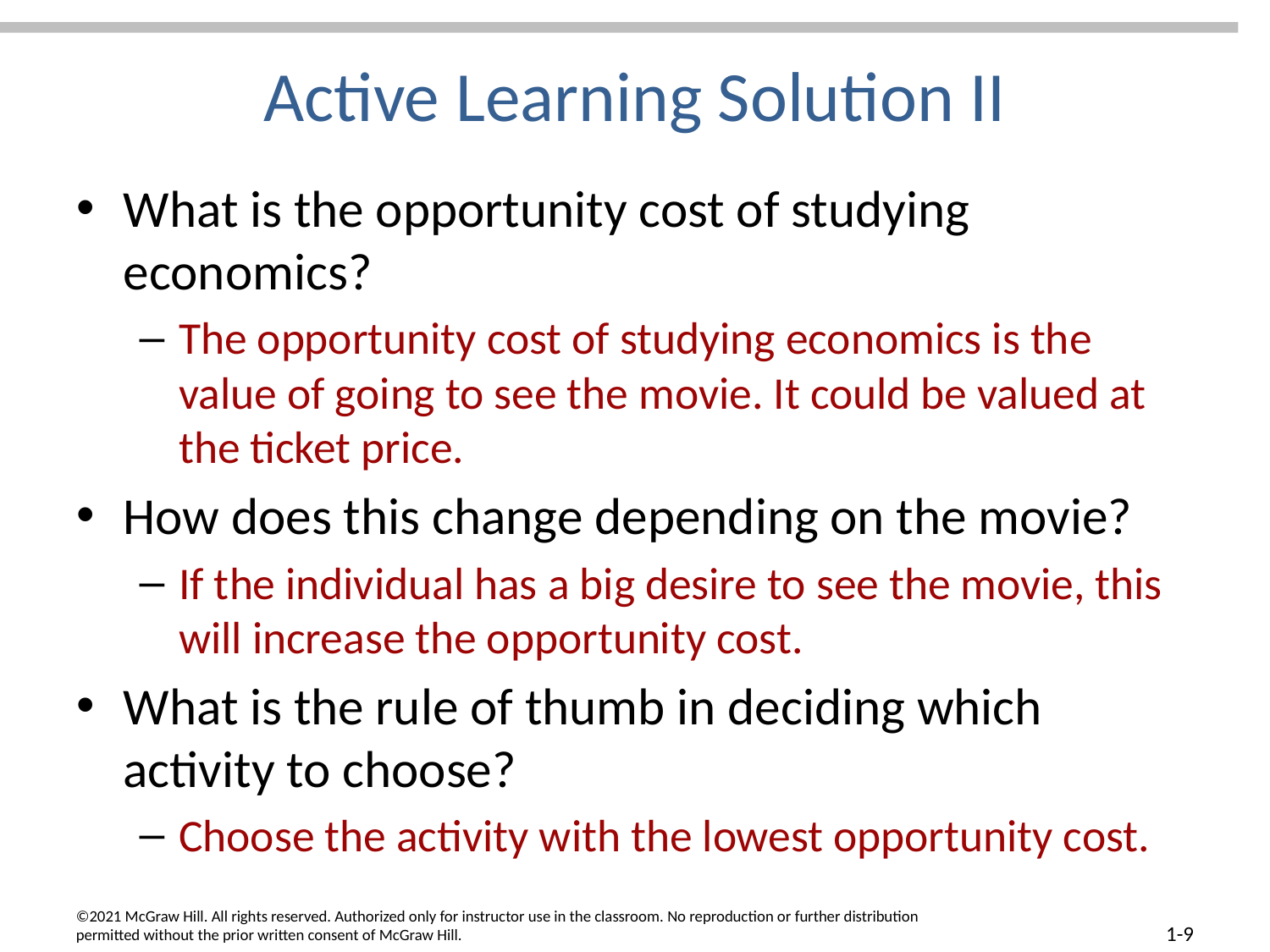

# Active Learning Solution II
What is the opportunity cost of studying economics?
The opportunity cost of studying economics is the value of going to see the movie. It could be valued at the ticket price.
How does this change depending on the movie?
If the individual has a big desire to see the movie, this will increase the opportunity cost.
What is the rule of thumb in deciding which activity to choose?
Choose the activity with the lowest opportunity cost.